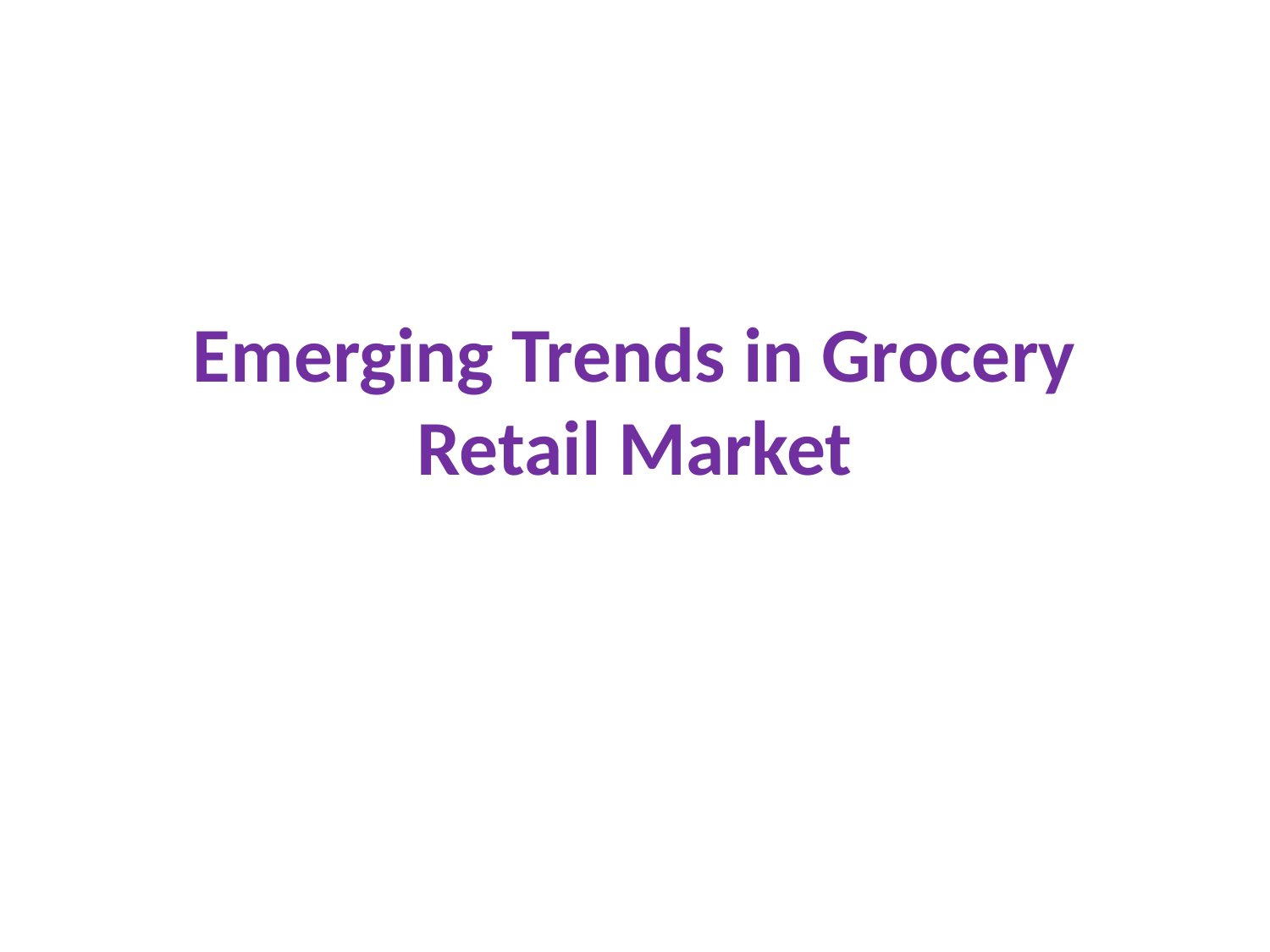

# Emerging Trends in Grocery Retail Market